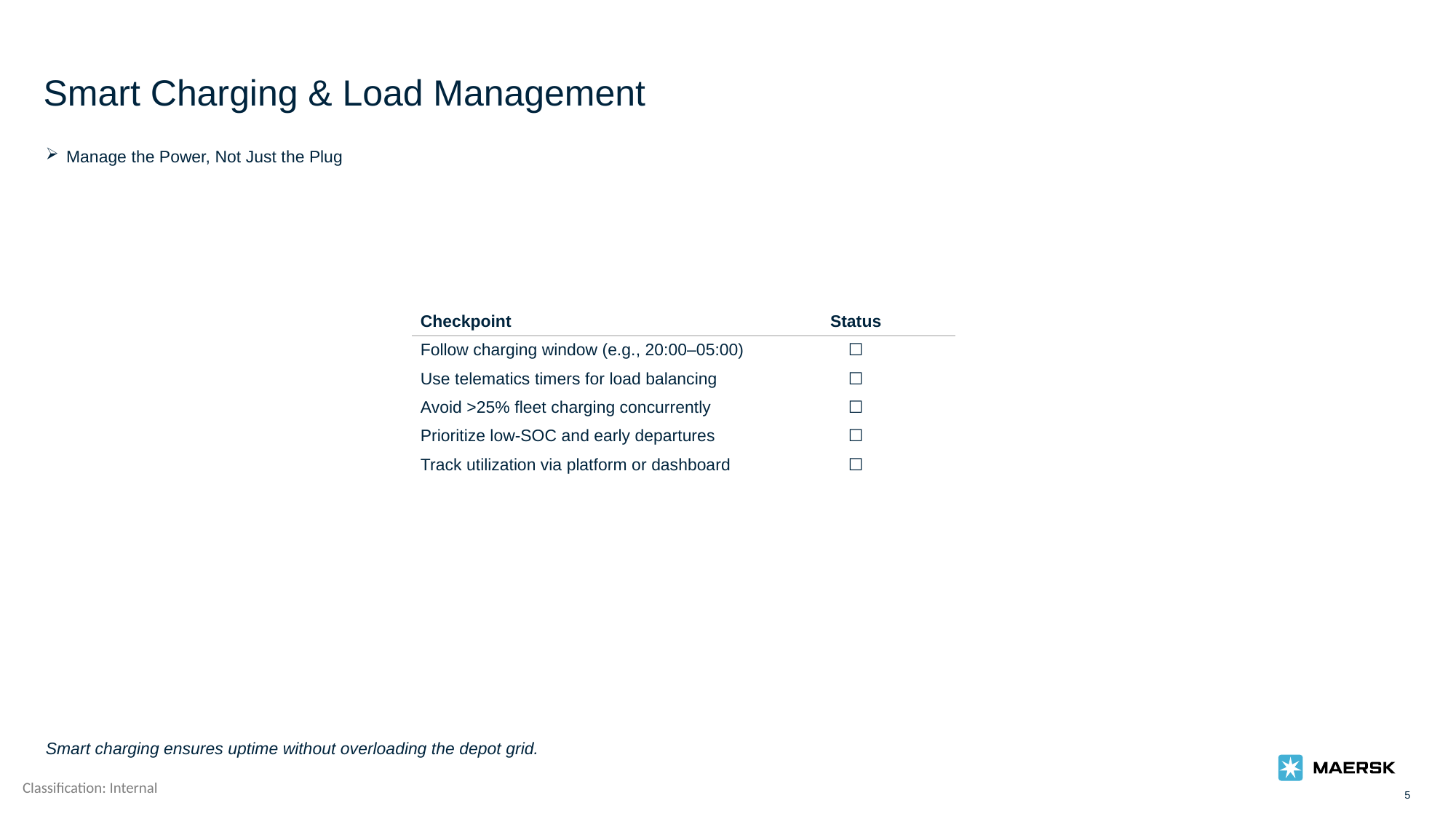

# Smart Charging & Load Management
Manage the Power, Not Just the Plug
| Checkpoint | Status |
| --- | --- |
| Follow charging window (e.g., 20:00–05:00) | ☐ |
| Use telematics timers for load balancing | ☐ |
| Avoid >25% fleet charging concurrently | ☐ |
| Prioritize low-SOC and early departures | ☐ |
| Track utilization via platform or dashboard | ☐ |
Smart charging ensures uptime without overloading the depot grid.
5